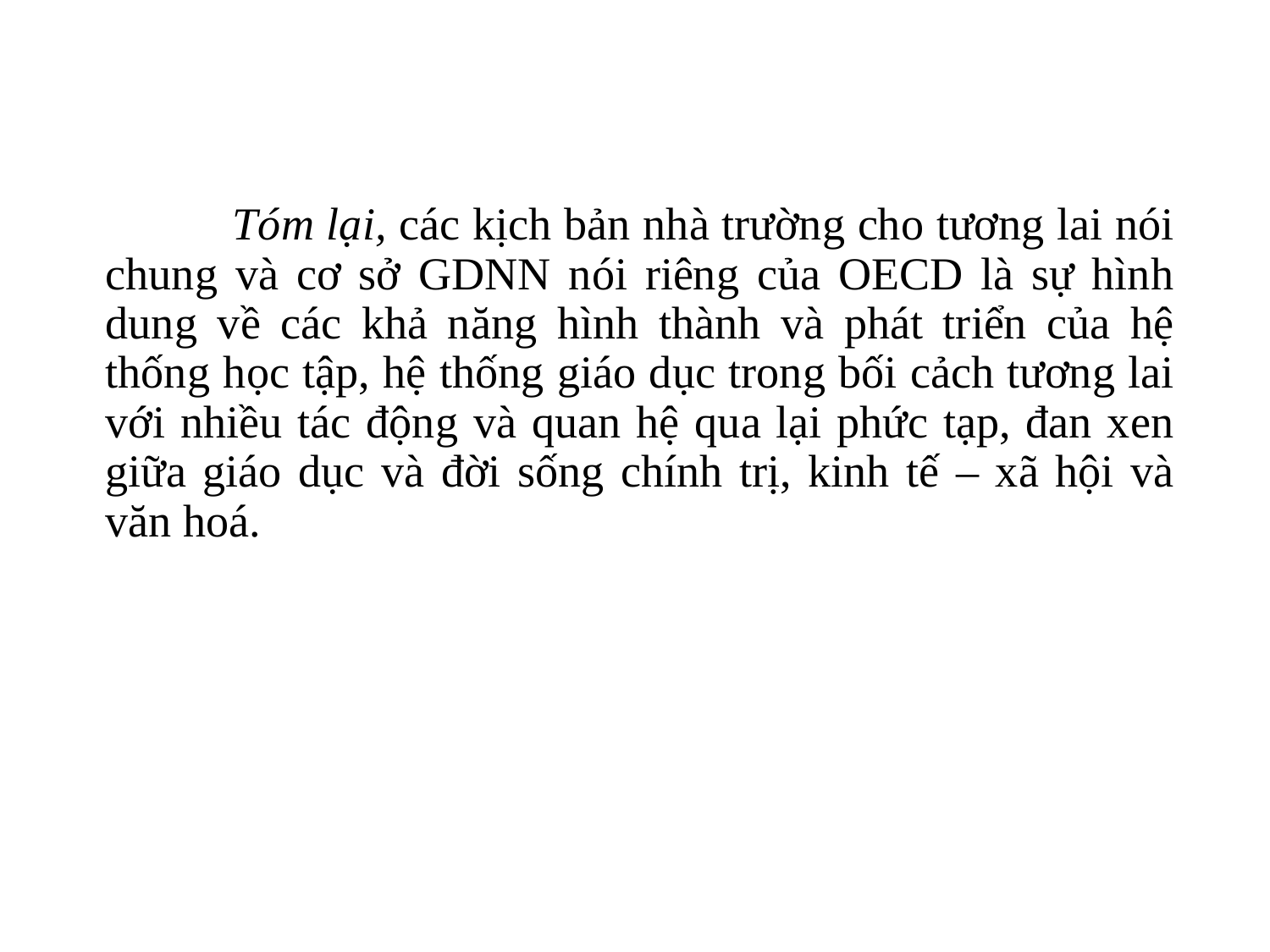

Tóm lại, các kịch bản nhà trường cho tương lai nói chung và cơ sở GDNN nói riêng của OECD là sự hình dung về các khả năng hình thành và phát triển của hệ thống học tập, hệ thống giáo dục trong bối cảch tương lai với nhiều tác động và quan hệ qua lại phức tạp, đan xen giữa giáo dục và đời sống chính trị, kinh tế – xã hội và văn hoá.